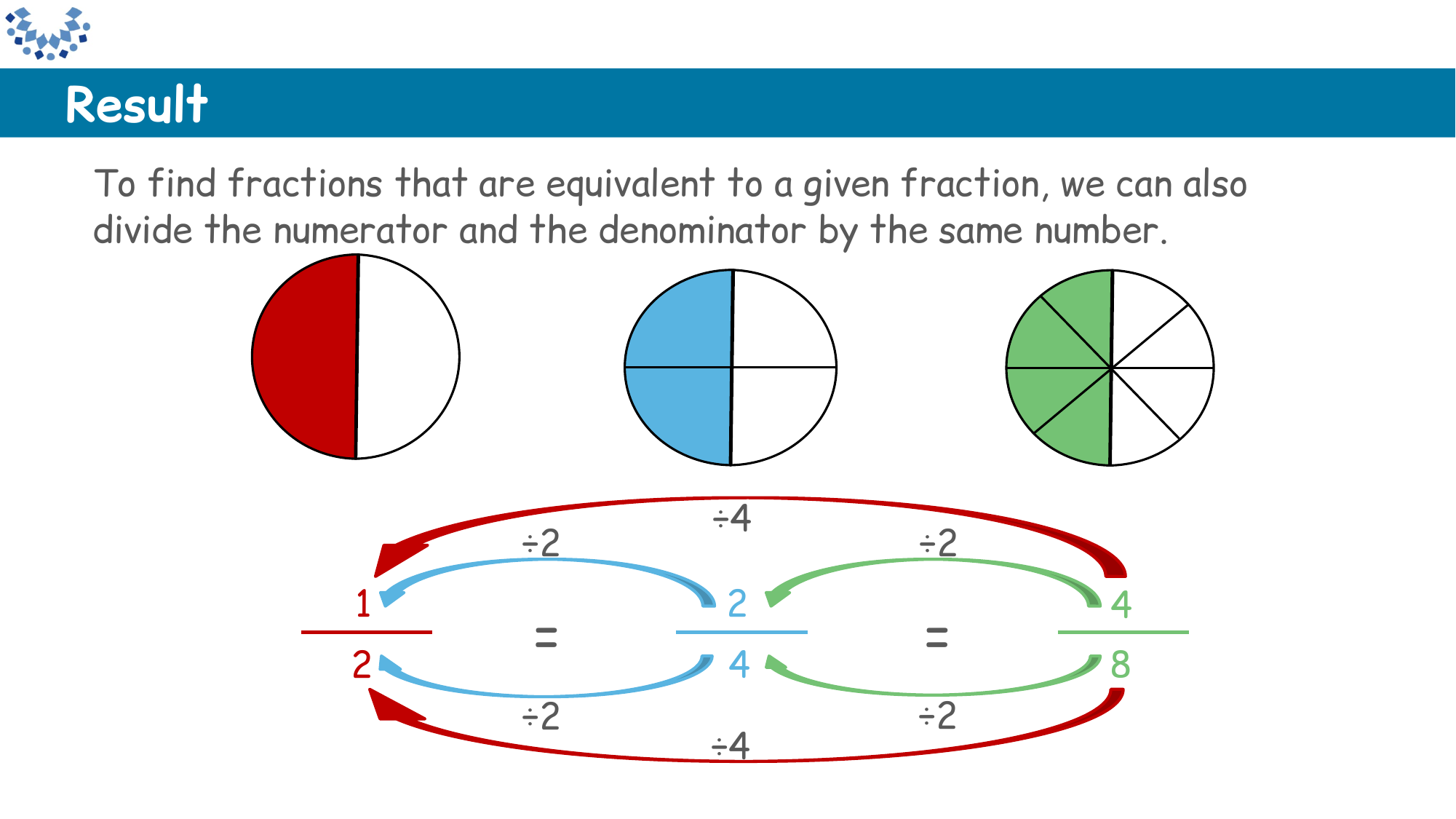

Result
To find fractions that are equivalent to a given fraction, we can also divide the numerator and the denominator by the same number.

÷4

÷2
÷2

1
2
2
4
4
8
=
=

÷2
÷2

÷4